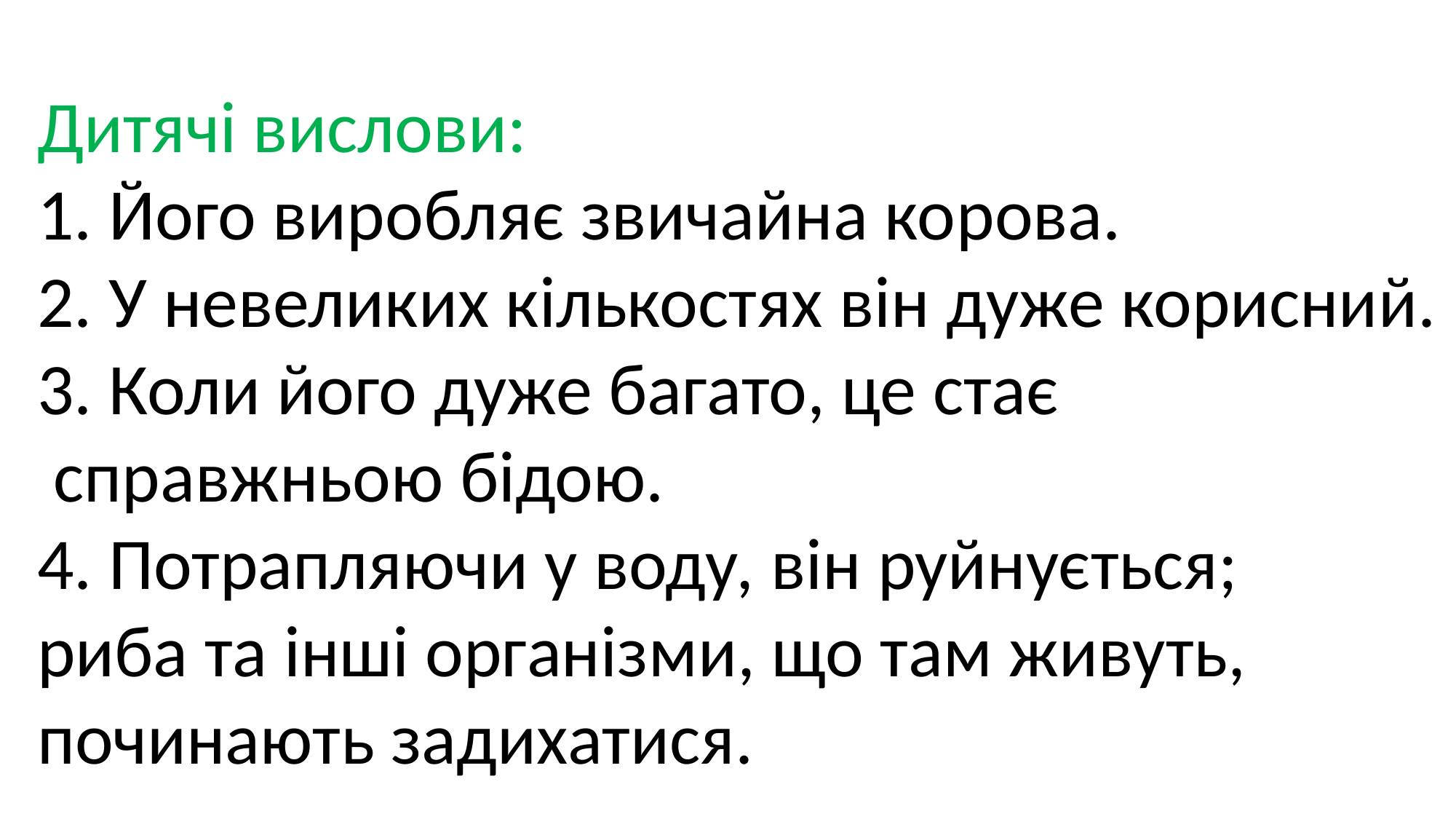

Дитячі вислови:
1. Його виробляє звичайна ко­рова.
2. У невеликих кількостях він дуже корисний.
3. Коли його дуже багато, це стає
 справжньою бідою.
4. Потрапляючи у воду, він руйнується;
риба та інші організ­ми, що там живуть,
починають задихатися.